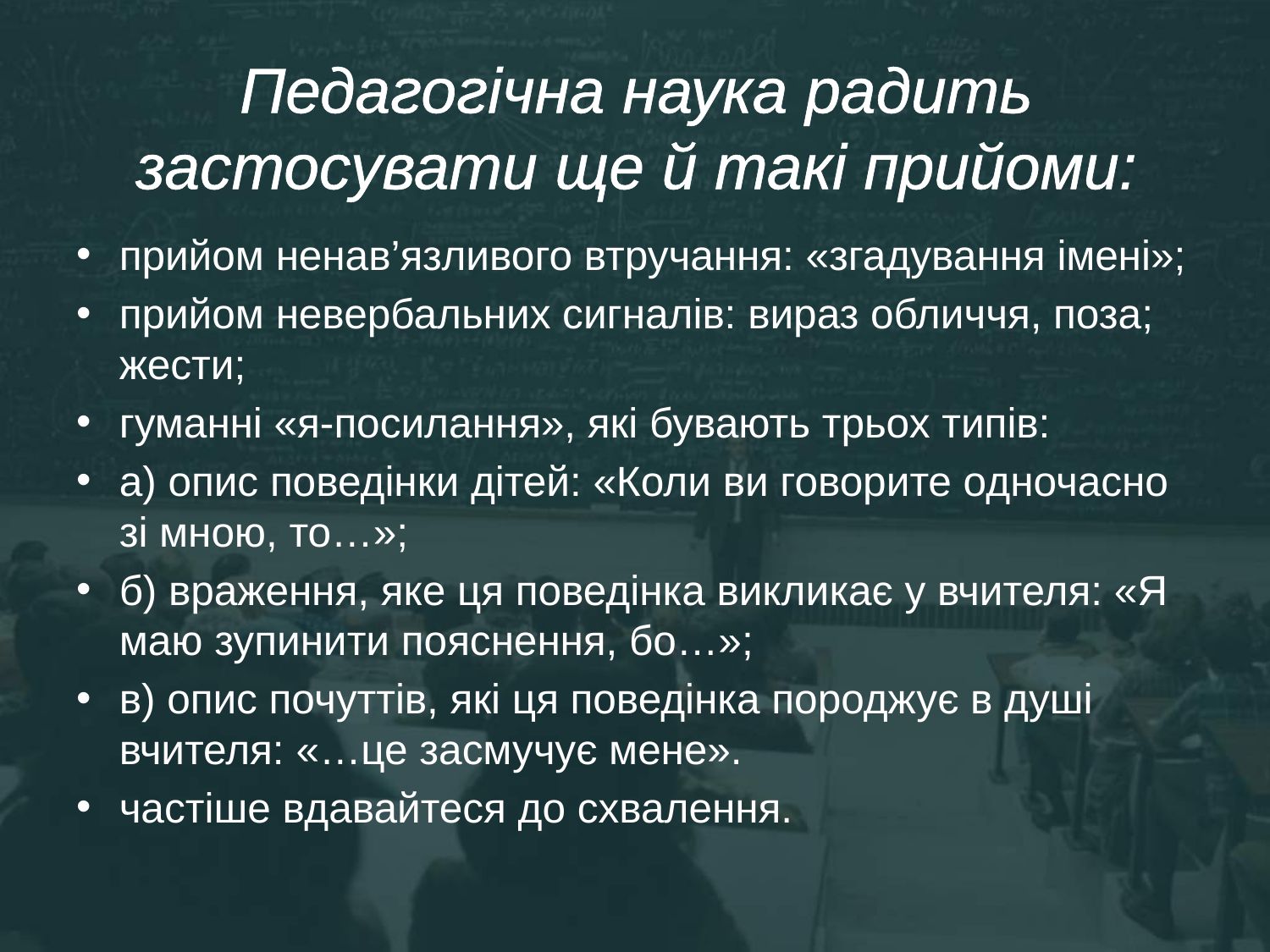

# Педагогічна наука радить застосувати ще й такі прийоми:
прийом ненав’язливого втручання: «згадування імені»;
прийом невербальних сигналів: вираз обличчя, поза; жести;
гуманні «я-посилання», які бувають трьох типів:
а) опис поведінки дітей: «Коли ви говорите одночасно зі мною, то…»;
б) враження, яке ця поведінка викликає у вчителя: «Я маю зупинити пояснення, бо…»;
в) опис почуттів, які ця поведінка породжує в душі вчителя: «…це засмучує мене».
частіше вдавайтеся до схвалення.